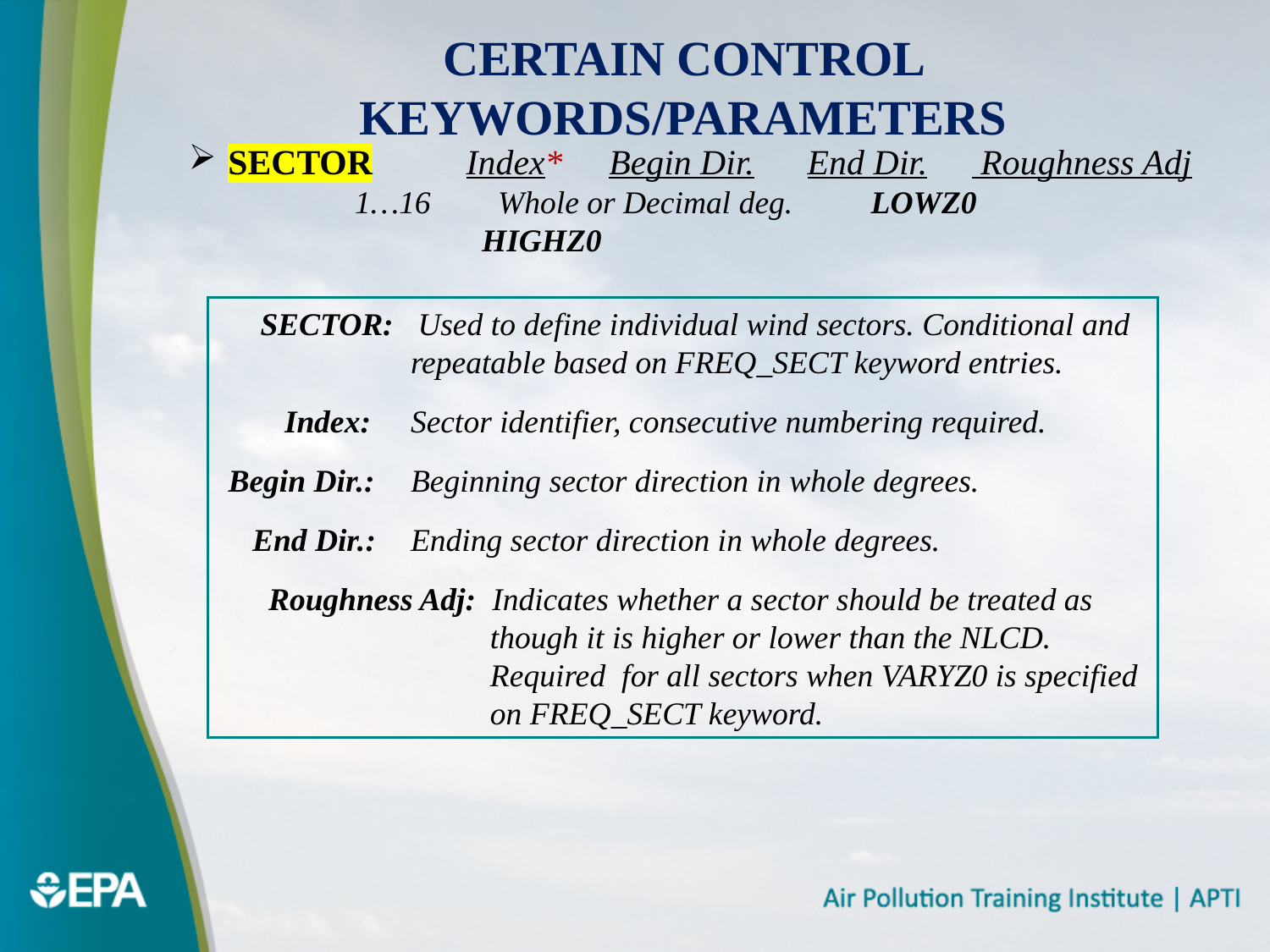

# Certain Control Keywords/Parameters
SECTOR	Index* 	Begin Dir.	End Dir.      Roughness Adj
		1…16	  Whole or Decimal deg.	 LOWZ0	 			HIGHZ0

     SECTOR:   Used to define individual wind sectors. Conditional and repeatable based on FREQ_SECT keyword entries.
        Index:	Sector identifier, consecutive numbering required.
 Begin Dir.:  	Beginning sector direction in whole degrees.
    End Dir.:  	Ending sector direction in whole degrees.
      Roughness Adj:  Indicates whether a sector should be treated as though it is higher or lower than the NLCD.  Required  for all sectors when VARYZ0 is specified on FREQ_SECT keyword.